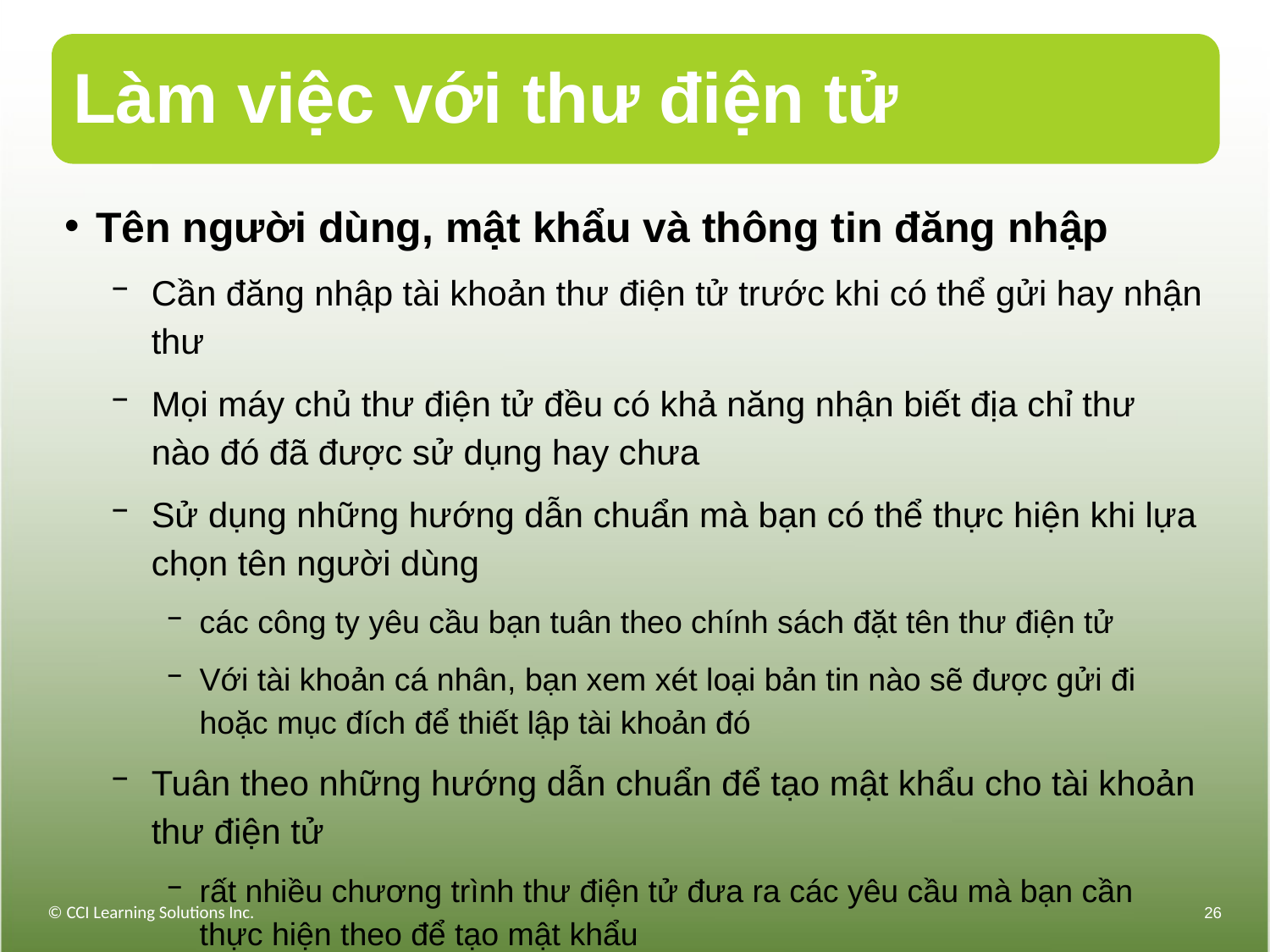

# Làm việc với thư điện tử
Tên người dùng, mật khẩu và thông tin đăng nhập
Cần đăng nhập tài khoản thư điện tử trước khi có thể gửi hay nhận thư
Mọi máy chủ thư điện tử đều có khả năng nhận biết địa chỉ thư nào đó đã được sử dụng hay chưa
Sử dụng những hướng dẫn chuẩn mà bạn có thể thực hiện khi lựa chọn tên người dùng
các công ty yêu cầu bạn tuân theo chính sách đặt tên thư điện tử
Với tài khoản cá nhân, bạn xem xét loại bản tin nào sẽ được gửi đi hoặc mục đích để thiết lập tài khoản đó
Tuân theo những hướng dẫn chuẩn để tạo mật khẩu cho tài khoản thư điện tử
rất nhiều chương trình thư điện tử đưa ra các yêu cầu mà bạn cần thực hiện theo để tạo mật khẩu
© CCI Learning Solutions Inc.
26